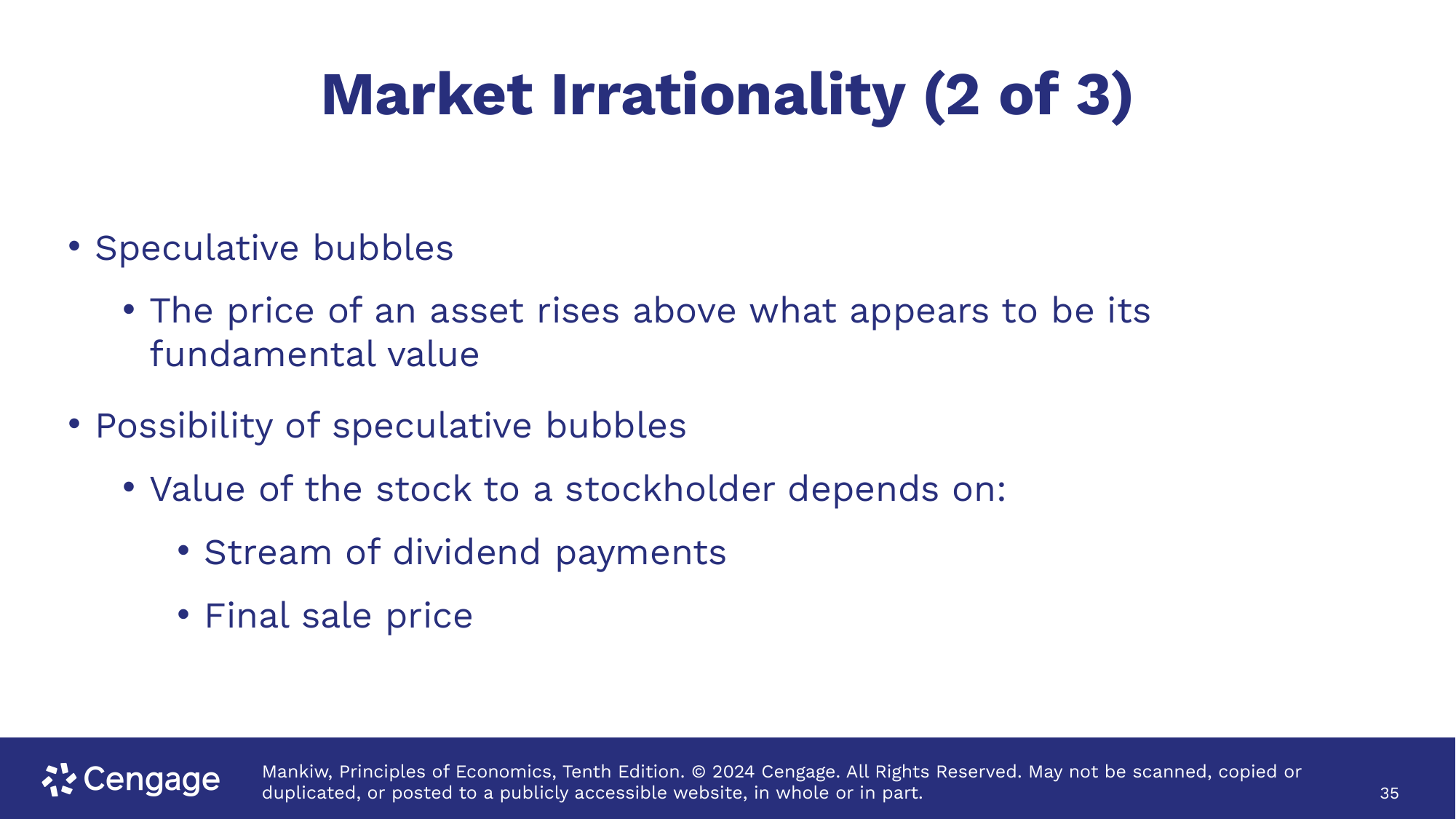

# Market Irrationality (2 of 3)
Speculative bubbles
The price of an asset rises above what appears to be its fundamental value
Possibility of speculative bubbles
Value of the stock to a stockholder depends on:
Stream of dividend payments
Final sale price